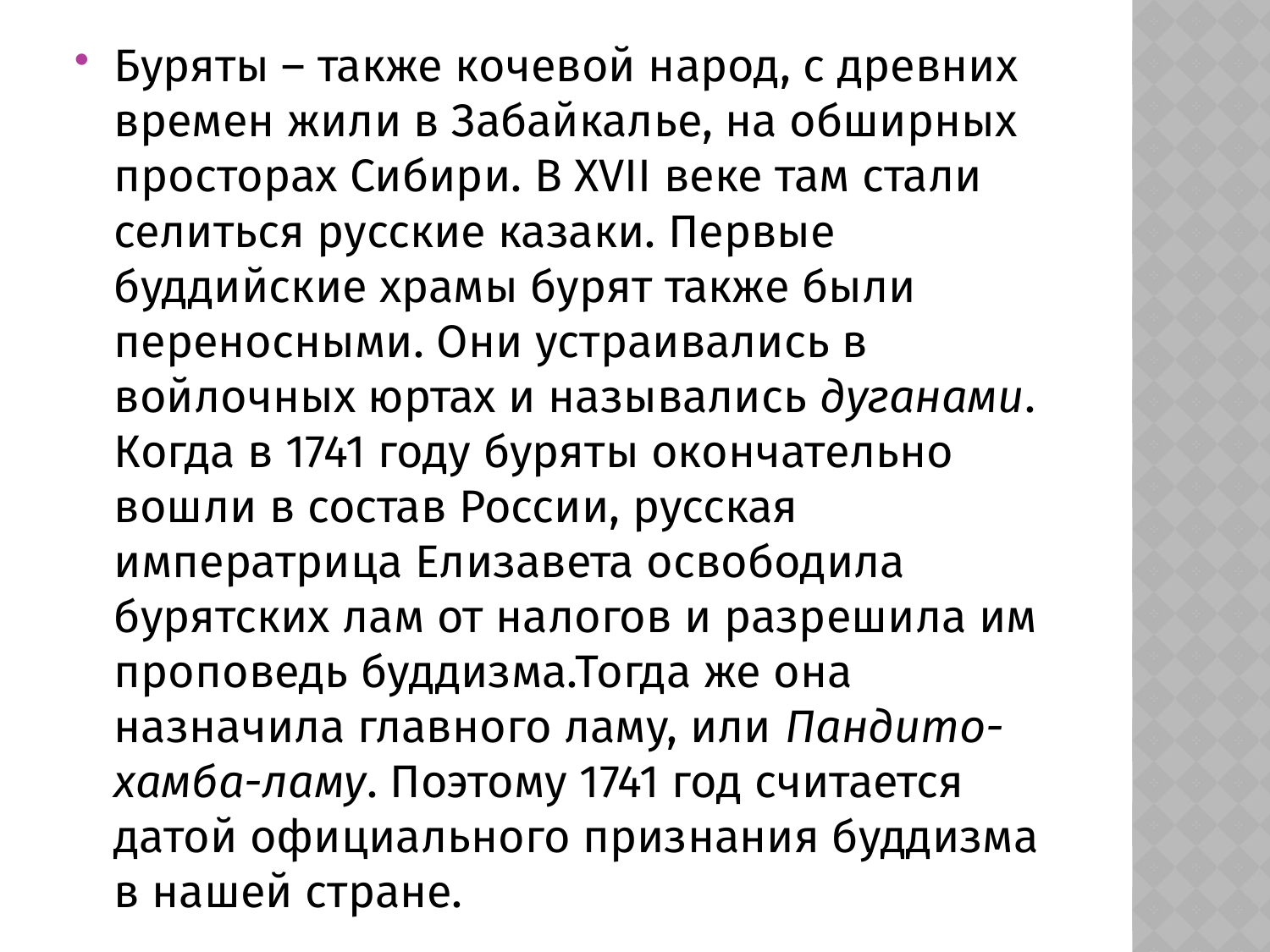

Буряты – также кочевой народ, с древних времен жили в Забайкалье, на обширных просторах Сибири. В XVII веке там стали селиться русские казаки. Первые буддийские храмы бурят также были переносными. Они устраивались в войлочных юртах и назывались дуганами. Когда в 1741 году буряты окончательно вошли в состав России, русская императрица Елизавета освободила бурятских лам от налогов и разрешила им проповедь буддизма.Тогда же она назначила главного ламу, или Пандито-хамба-ламу. Поэтому 1741 год считается датой официального признания буддизма в нашей стране.

#